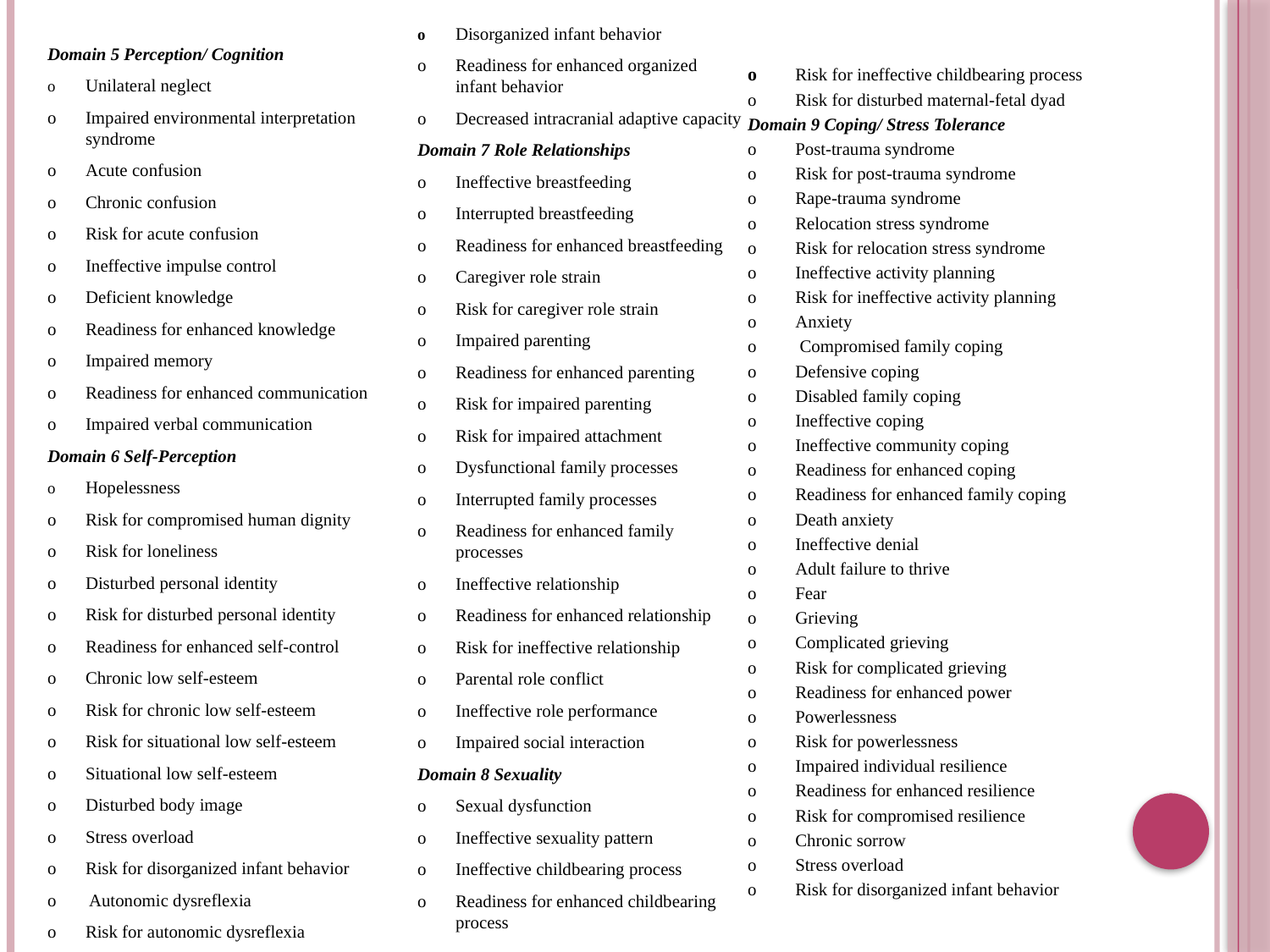

o	Disorganized infant behavior
o	Readiness for enhanced organized infant behavior
o	Decreased intracranial adaptive capacity
Domain 7 Role Relationships
o	Ineffective breastfeeding
o	Interrupted breastfeeding
o	Readiness for enhanced breastfeeding
o	Caregiver role strain
o	Risk for caregiver role strain
o	Impaired parenting
o	Readiness for enhanced parenting
o	Risk for impaired parenting
o	Risk for impaired attachment
o	Dysfunctional family processes
o	Interrupted family processes
o	Readiness for enhanced family processes
o	Ineffective relationship
o	Readiness for enhanced relationship
o	Risk for ineffective relationship
o	Parental role conflict
o	Ineffective role performance
o	Impaired social interaction
Domain 8 Sexuality
o	Sexual dysfunction
o	Ineffective sexuality pattern
o	Ineffective childbearing process
o	Readiness for enhanced childbearing process

Domain 5 Perception/ Cognition
o	Unilateral neglect
o	Impaired environmental interpretation syndrome
o	Acute confusion
o	Chronic confusion
o	Risk for acute confusion
o	Ineffective impulse control
o	Deficient knowledge
o	Readiness for enhanced knowledge
o	Impaired memory
o	Readiness for enhanced communication
o	Impaired verbal communication
Domain 6 Self-Perception
o	Hopelessness
o	Risk for compromised human dignity
o	Risk for loneliness
o	Disturbed personal identity
o	Risk for disturbed personal identity
o	Readiness for enhanced self-control
o	Chronic low self-esteem
o	Risk for chronic low self-esteem
o	Risk for situational low self-esteem
o	Situational low self-esteem
o	Disturbed body image
o	Stress overload
o	Risk for disorganized infant behavior
o	 Autonomic dysreflexia
o	Risk for autonomic dysreflexia

o	Risk for ineffective childbearing process
o	Risk for disturbed maternal-fetal dyad
Domain 9 Coping/ Stress Tolerance
o	Post-trauma syndrome
o	Risk for post-trauma syndrome
o	Rape-trauma syndrome
o	Relocation stress syndrome
o	Risk for relocation stress syndrome
o	Ineffective activity planning
o	Risk for ineffective activity planning
o	Anxiety
o	 Compromised family coping
o	Defensive coping
o	Disabled family coping
o	Ineffective coping
o	Ineffective community coping
o	Readiness for enhanced coping
o	Readiness for enhanced family coping
o	Death anxiety
o	Ineffective denial
o	Adult failure to thrive
o	Fear
o	Grieving
o	Complicated grieving
o	Risk for complicated grieving
o	Readiness for enhanced power
o	Powerlessness
o	Risk for powerlessness
o	Impaired individual resilience
o	Readiness for enhanced resilience
o	Risk for compromised resilience
o	Chronic sorrow
o	Stress overload
o	Risk for disorganized infant behavior